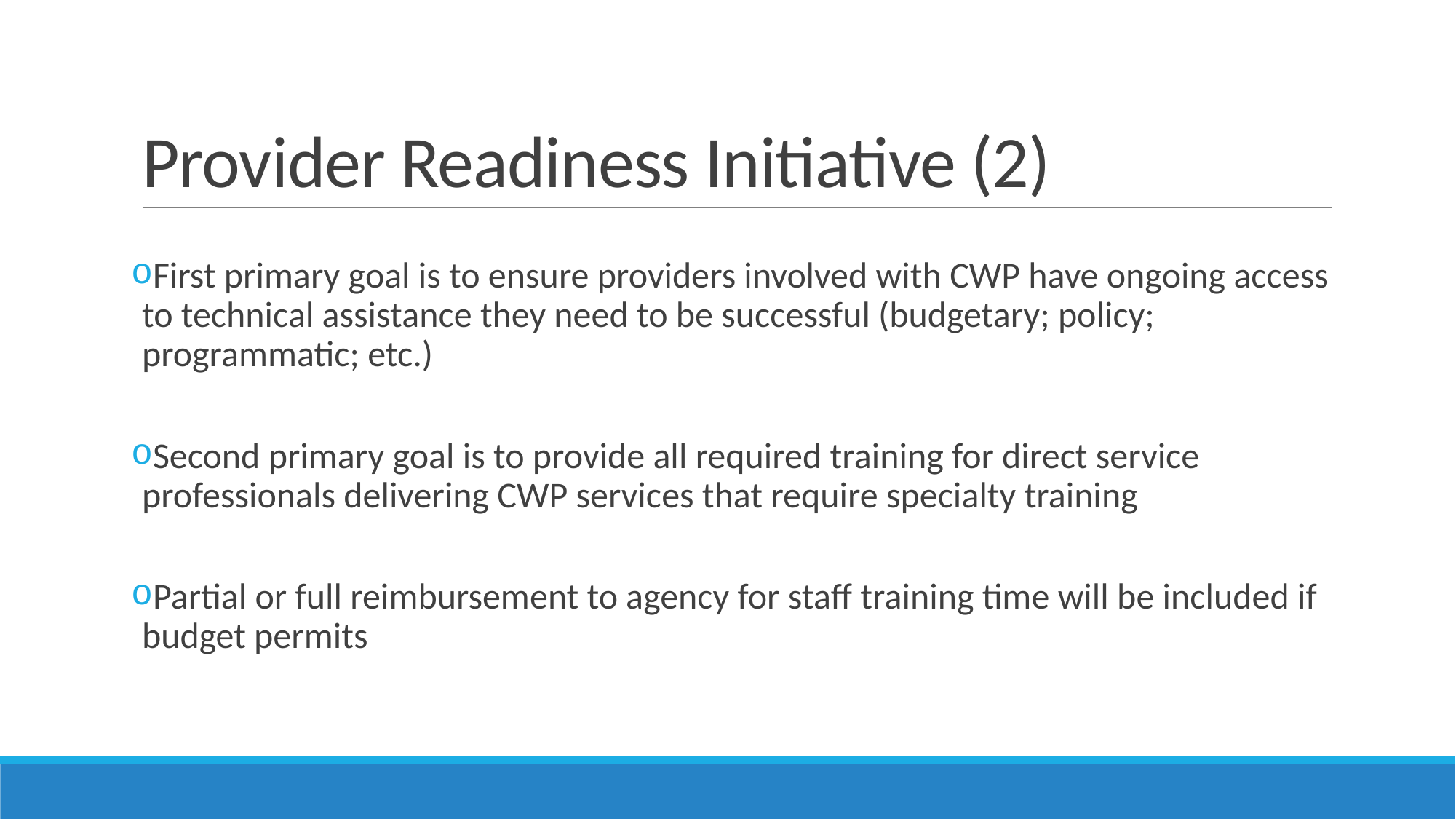

# Provider Readiness Initiative (2)
First primary goal is to ensure providers involved with CWP have ongoing access to technical assistance they need to be successful (budgetary; policy; programmatic; etc.)

Second primary goal is to provide all required training for direct service professionals delivering CWP services that require specialty training

Partial or full reimbursement to agency for staff training time will be included if budget permits